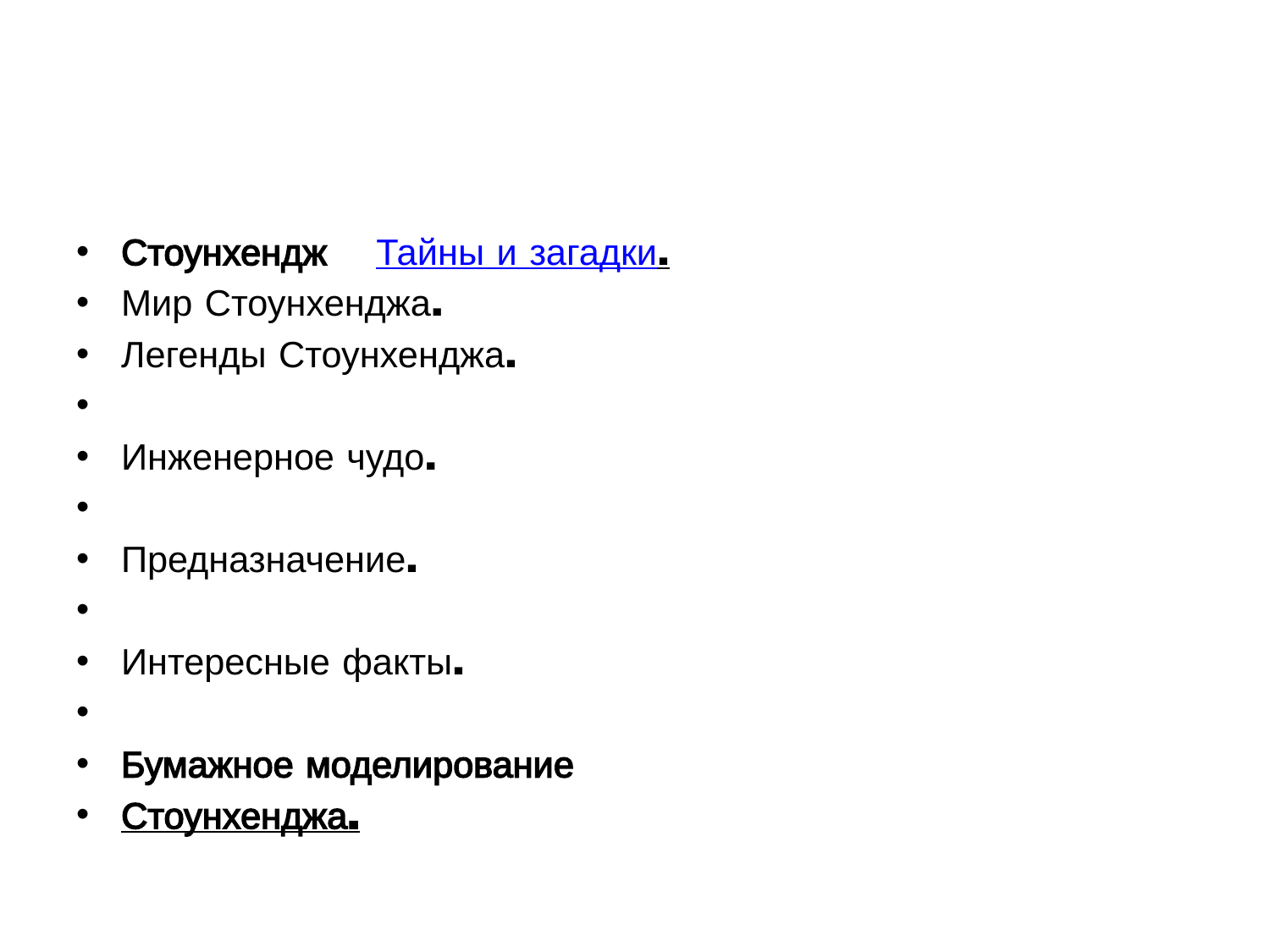

#
Стоунхендж    Тайны и загадки.
Мир Стоунхенджа.
Легенды Стоунхенджа.

Инженерное чудо.

Предназначение.

Интересные факты.

Бумажное моделирование
Стоунхенджа.